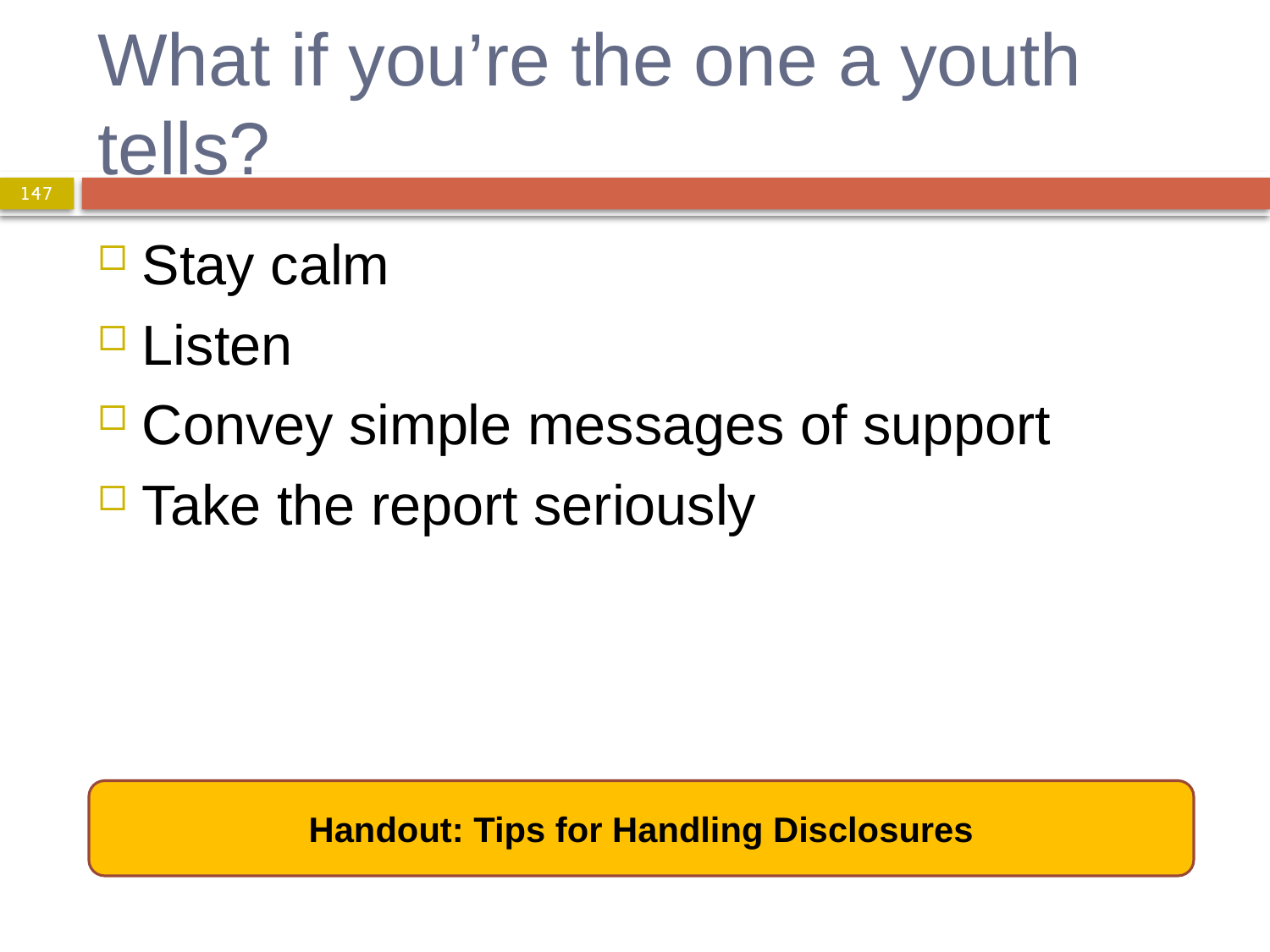

# What if you’re the one a youth tells?
147
Stay calm
Listen
Convey simple messages of support
Take the report seriously
Handout: Tips for Handling Disclosures